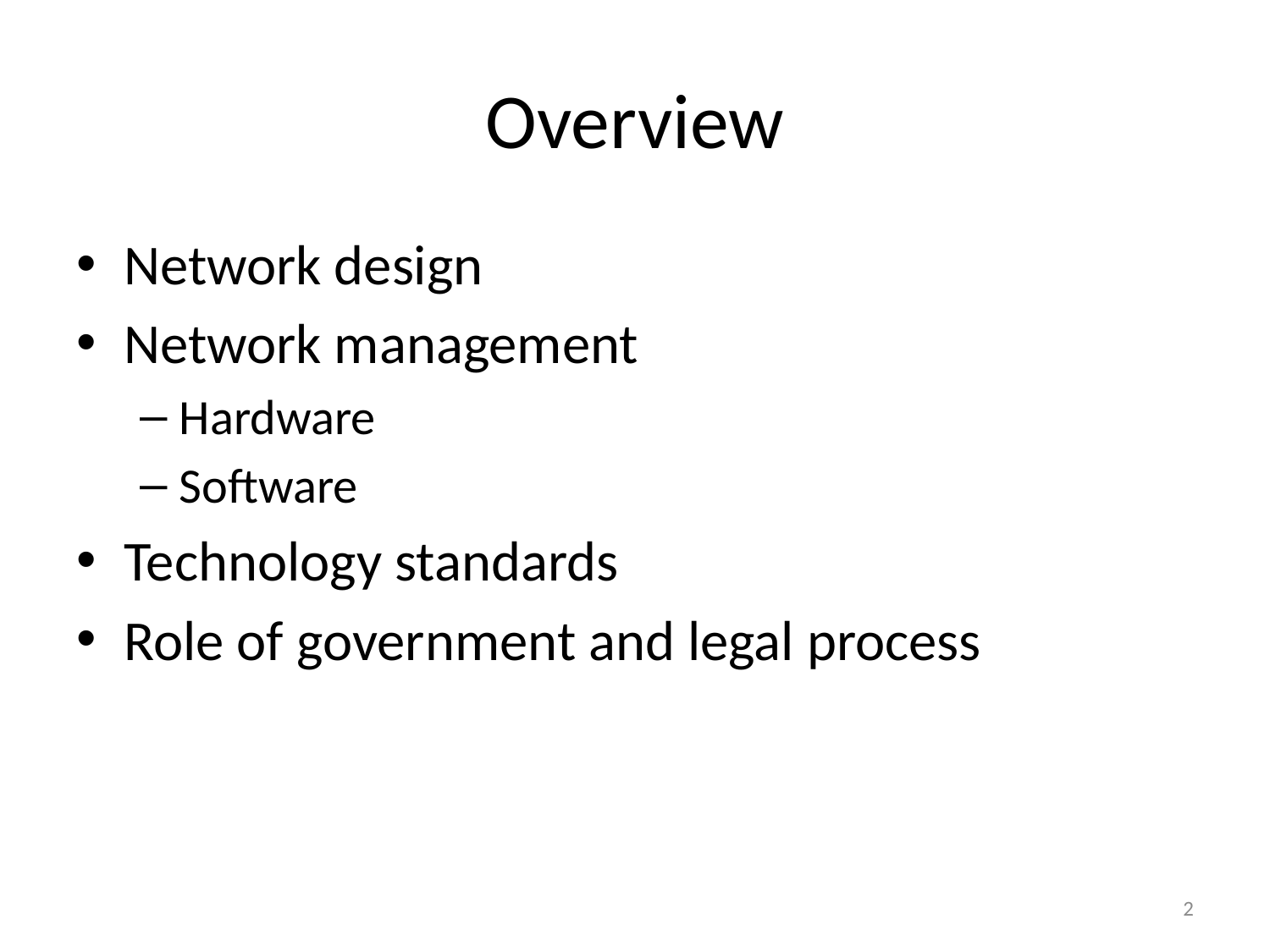

# Overview
Network design
Network management
Hardware
Software
Technology standards
Role of government and legal process
2